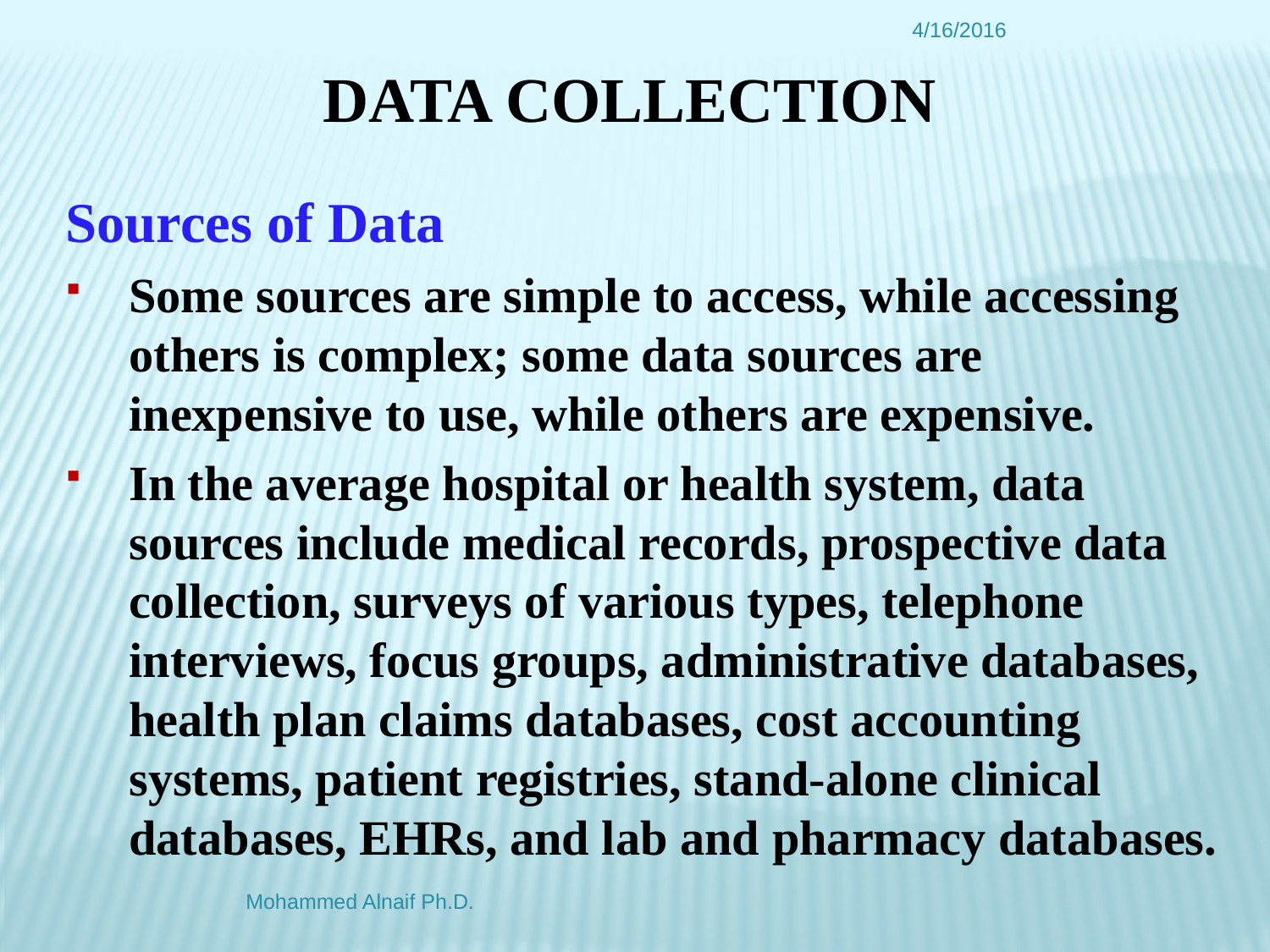

4/16/2016
# Data Collection
Sources of Data
Some sources are simple to access, while accessing others is complex; some data sources are inexpensive to use, while others are expensive.
In the average hospital or health system, data sources include medical records, prospective data collection, surveys of various types, telephone interviews, focus groups, administrative databases, health plan claims databases, cost accounting systems, patient registries, stand-alone clinical databases, EHRs, and lab and pharmacy databases.
Mohammed Alnaif Ph.D.
24